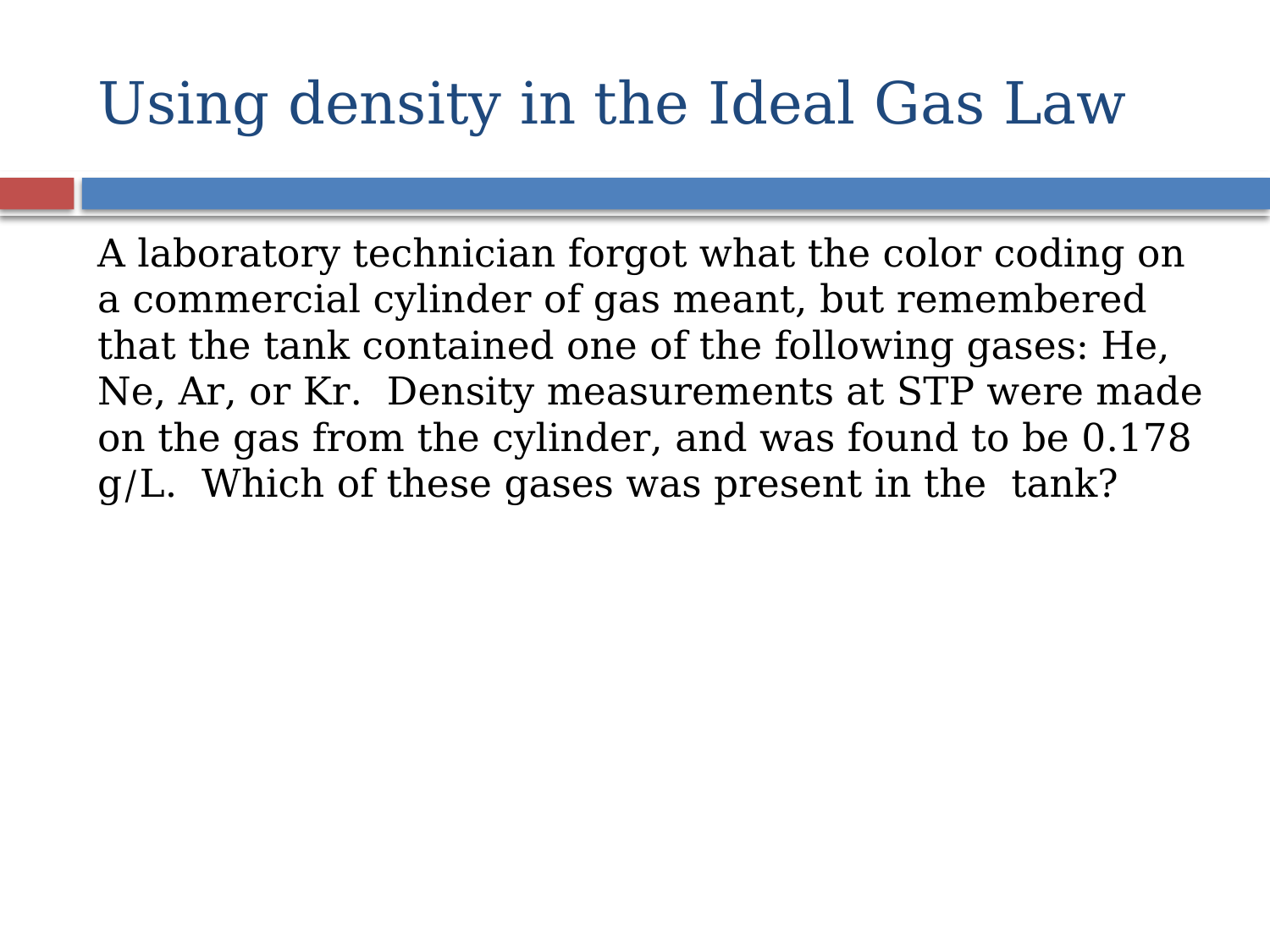

# Using density in the Ideal Gas Law
A laboratory technician forgot what the color coding on a commercial cylinder of gas meant, but remembered that the tank contained one of the following gases: He, Ne, Ar, or Kr.  Density measurements at STP were made on the gas from the cylinder, and was found to be 0.178 g/L.  Which of these gases was present in the  tank?